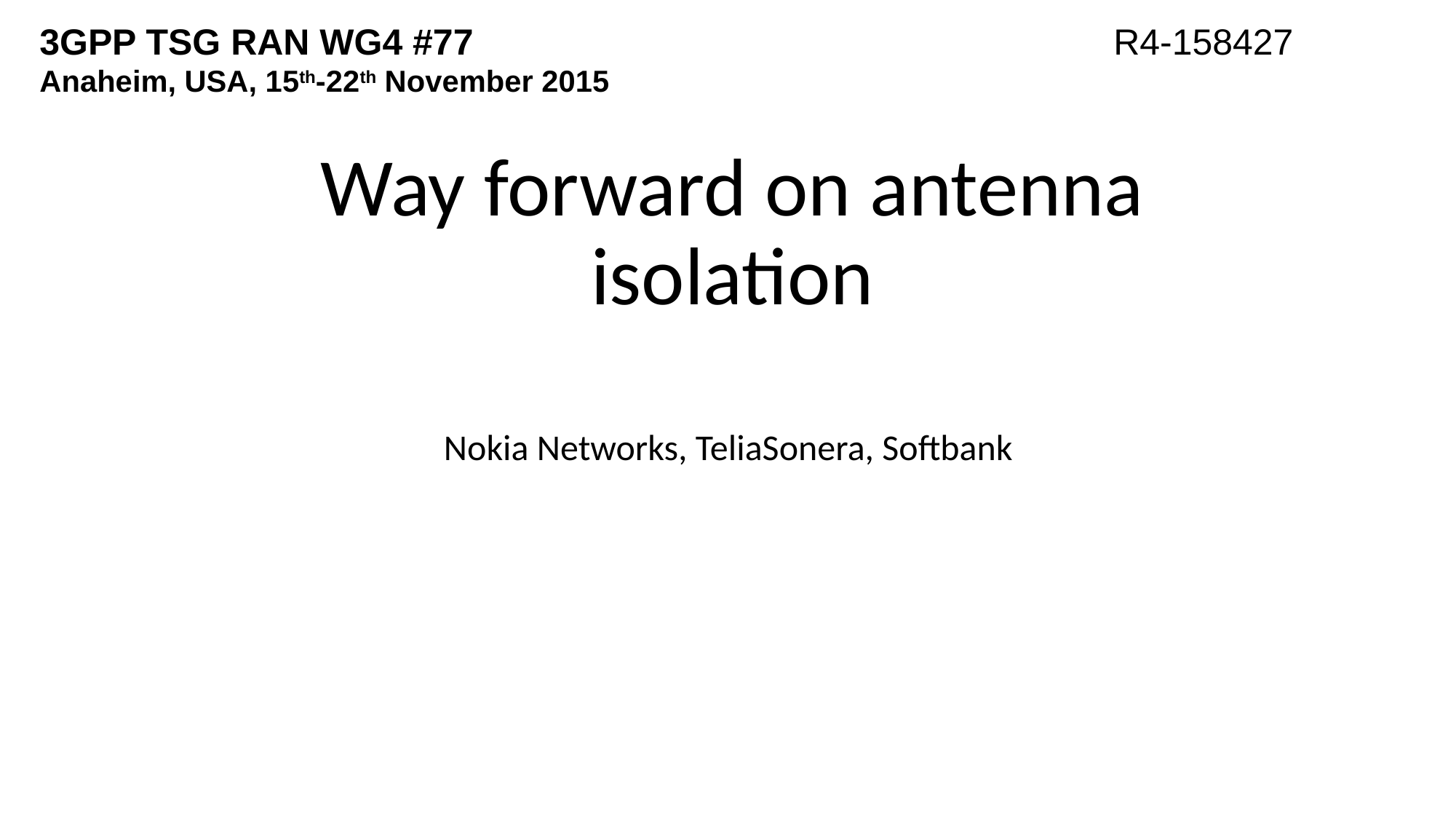

3GPP TSG RAN WG4 #77	               			         R4-158427 Anaheim, USA, 15th-22th November 2015
# Way forward on antenna isolation
Nokia Networks, TeliaSonera, Softbank